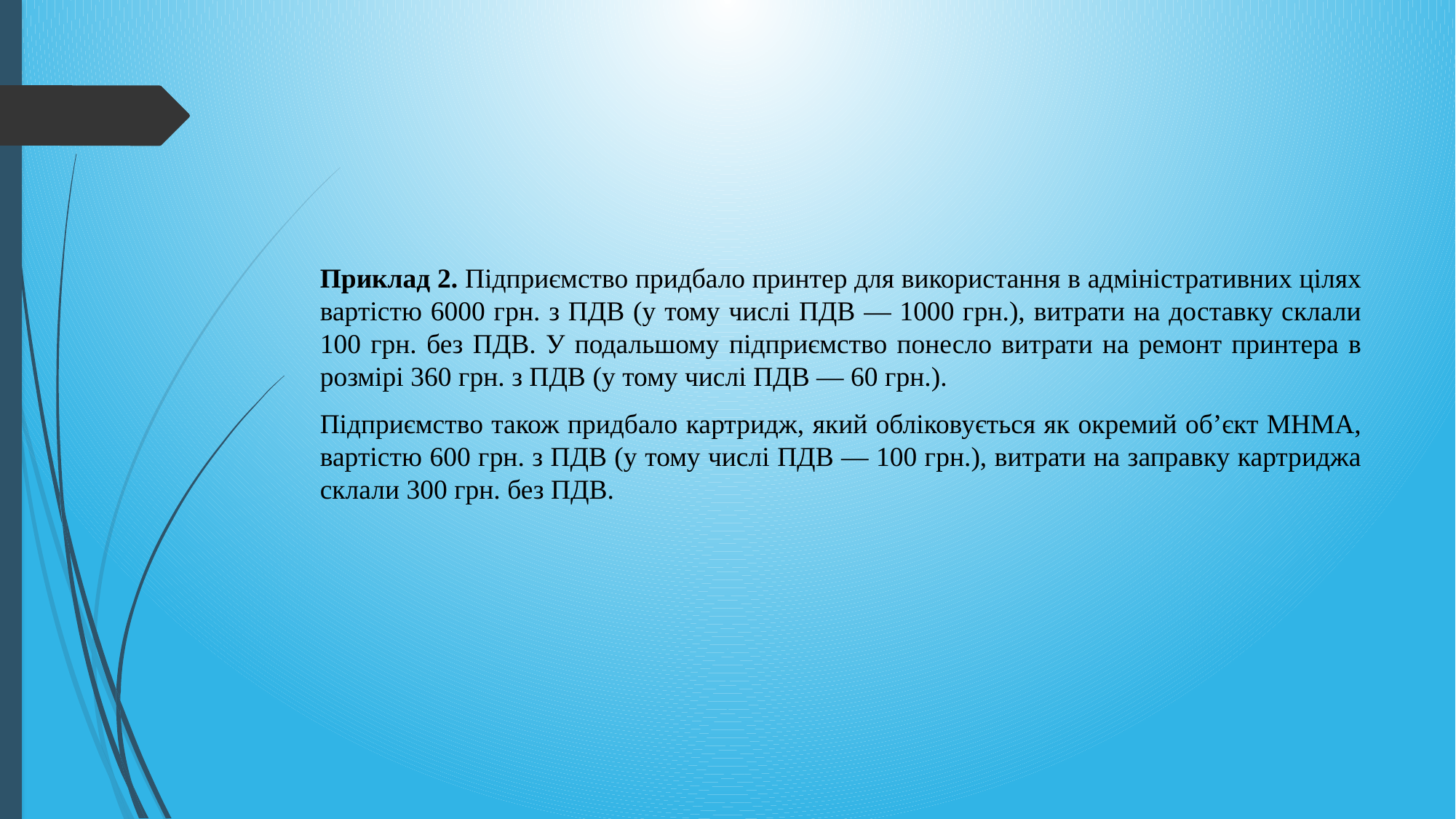

#
Приклад 2. Підприємство придбало принтер для використання в адміністративних цілях вартістю 6000 грн. з ПДВ (у тому числі ПДВ — 1000 грн.), витрати на доставку склали 100 грн. без ПДВ. У подальшому підприємство понесло витрати на ремонт принтера в розмірі 360 грн. з ПДВ (у тому числі ПДВ — 60 грн.).
Підприємство також придбало картридж, який обліковується як окремий об’єкт МНМА, вартістю 600 грн. з ПДВ (у тому числі ПДВ — 100 грн.), витрати на заправку картриджа склали 300 грн. без ПДВ.